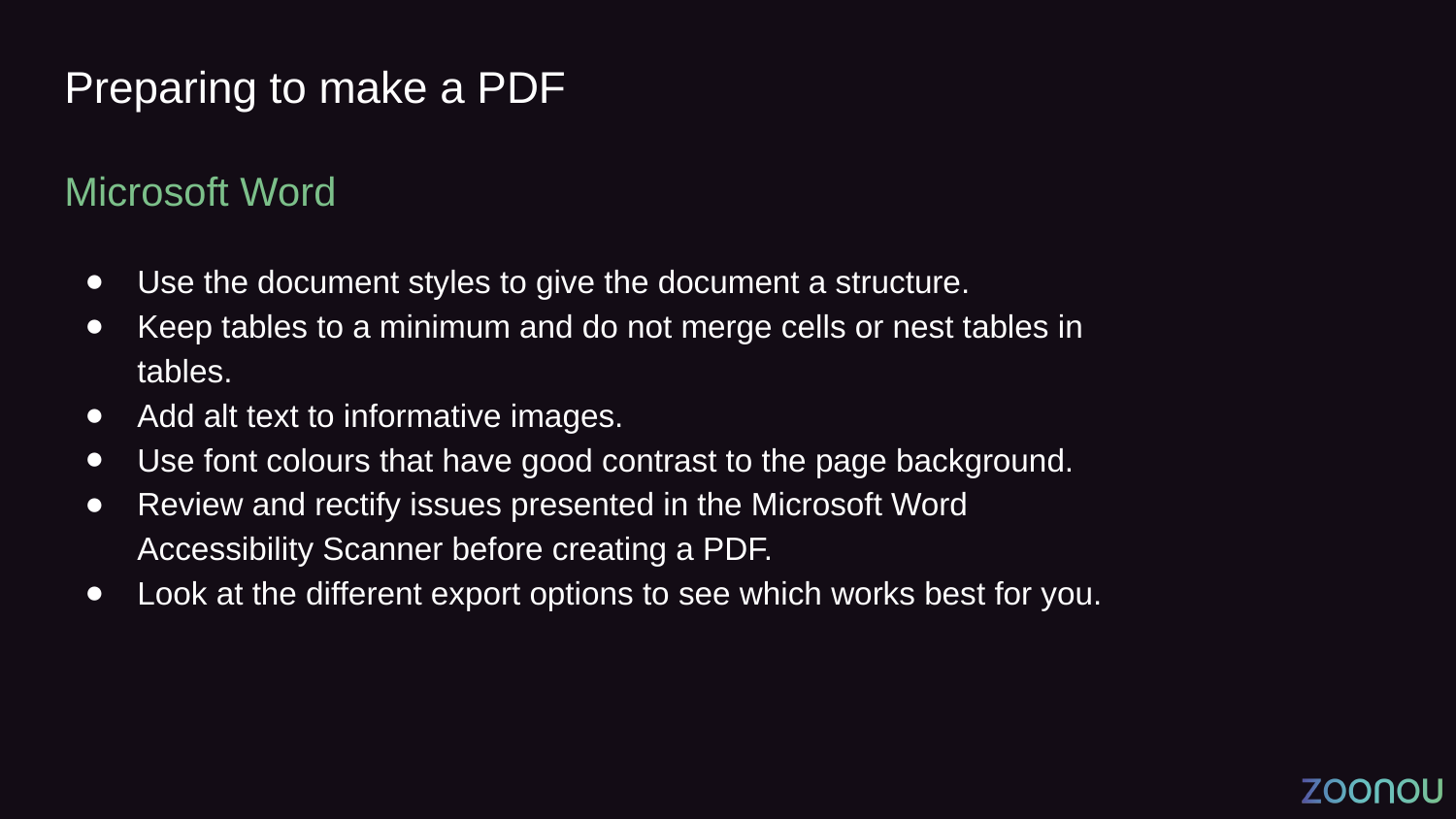

# Preparing to make a PDF

Microsoft Word
Use the document styles to give the document a structure.
Keep tables to a minimum and do not merge cells or nest tables in tables.
Add alt text to informative images.
Use font colours that have good contrast to the page background.
Review and rectify issues presented in the Microsoft Word Accessibility Scanner before creating a PDF.
Look at the different export options to see which works best for you.